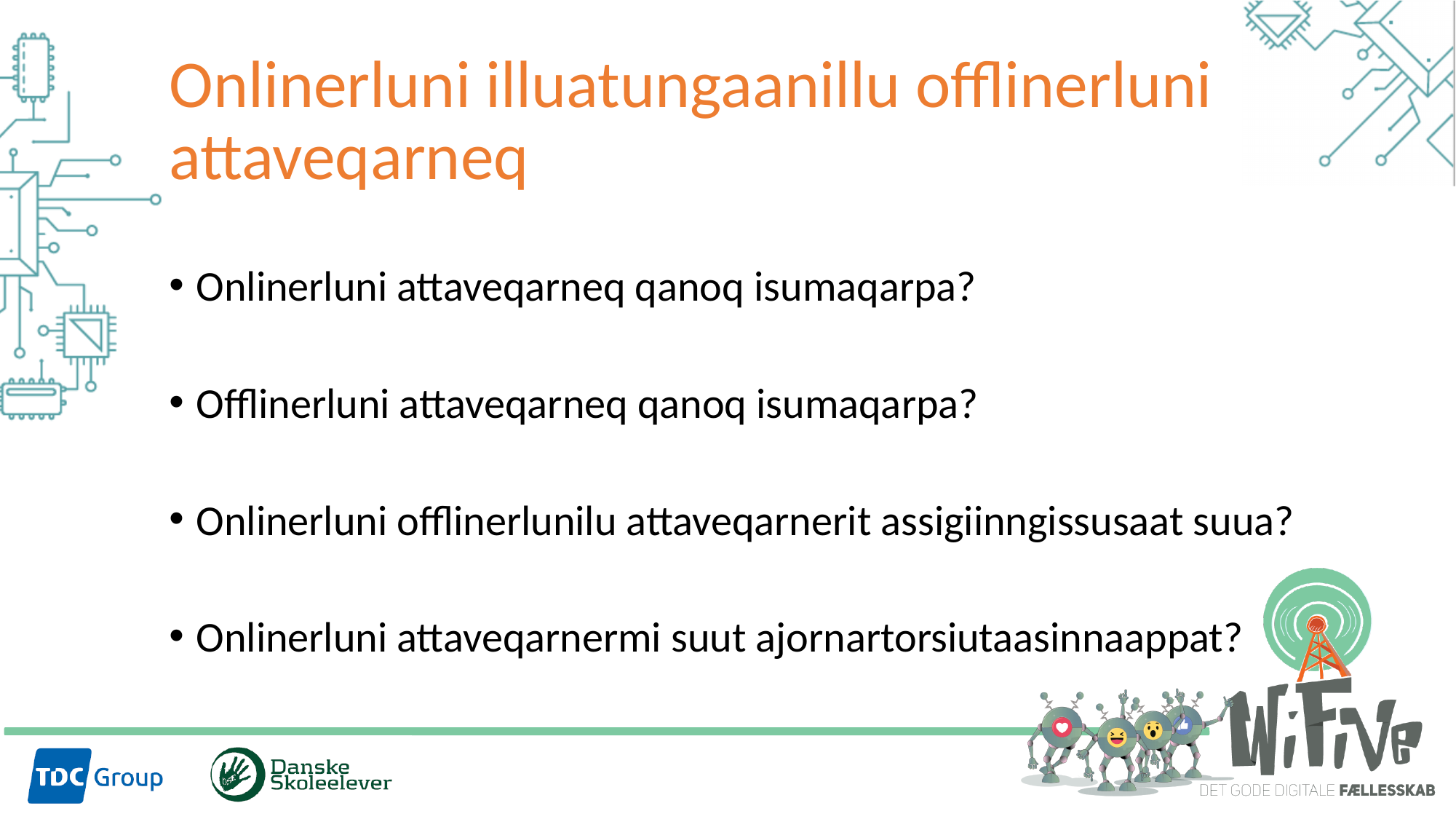

# Onlinerluni illuatungaanillu offlinerluni attaveqarneq
Onlinerluni attaveqarneq qanoq isumaqarpa?
Offlinerluni attaveqarneq qanoq isumaqarpa?
Onlinerluni offlinerlunilu attaveqarnerit assigiinngissusaat suua?
Onlinerluni attaveqarnermi suut ajornartorsiutaasinnaappat?